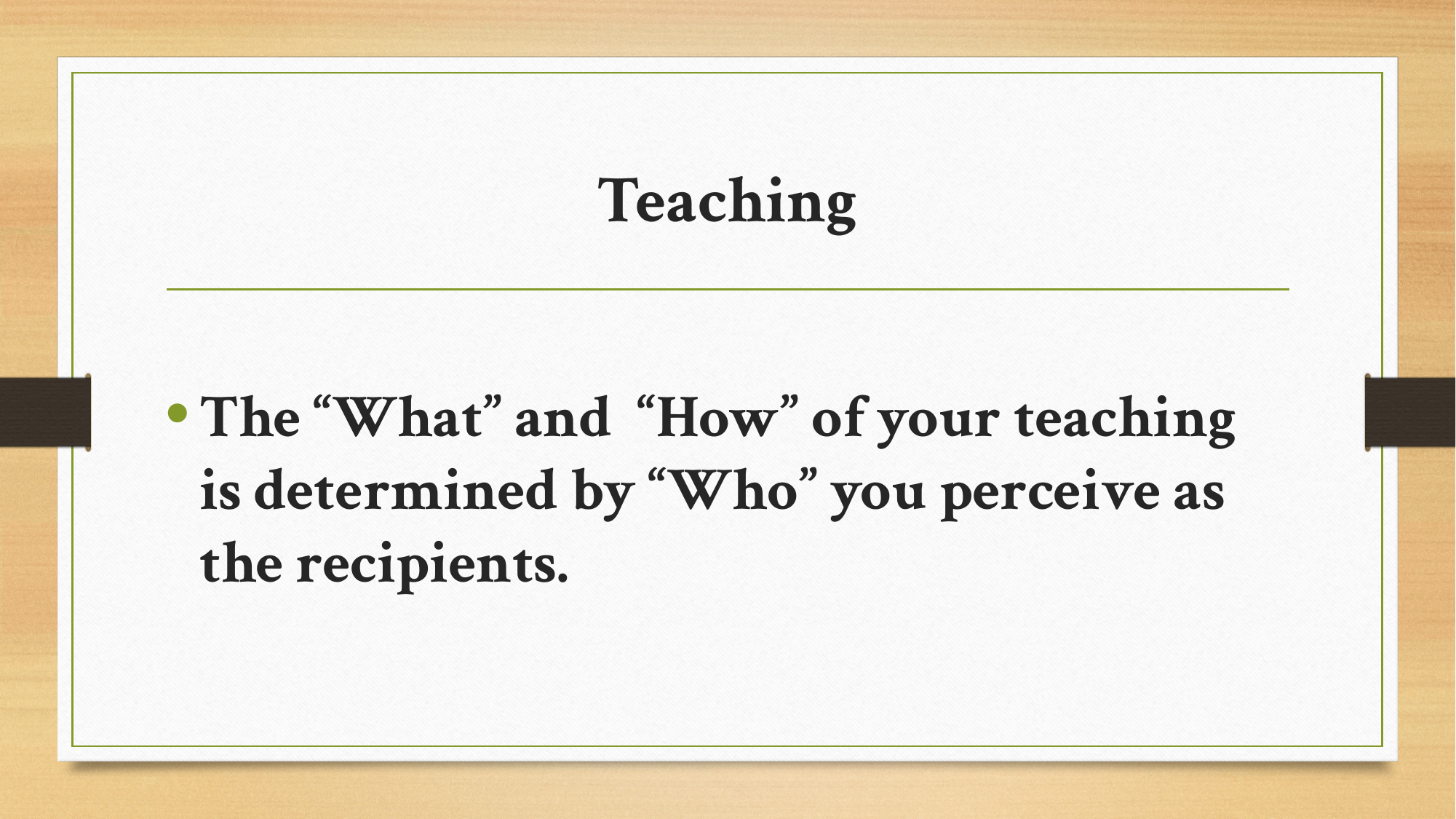

# Teaching

The “What” and  “How” of your teaching is determined by “Who” you perceive as the recipients.